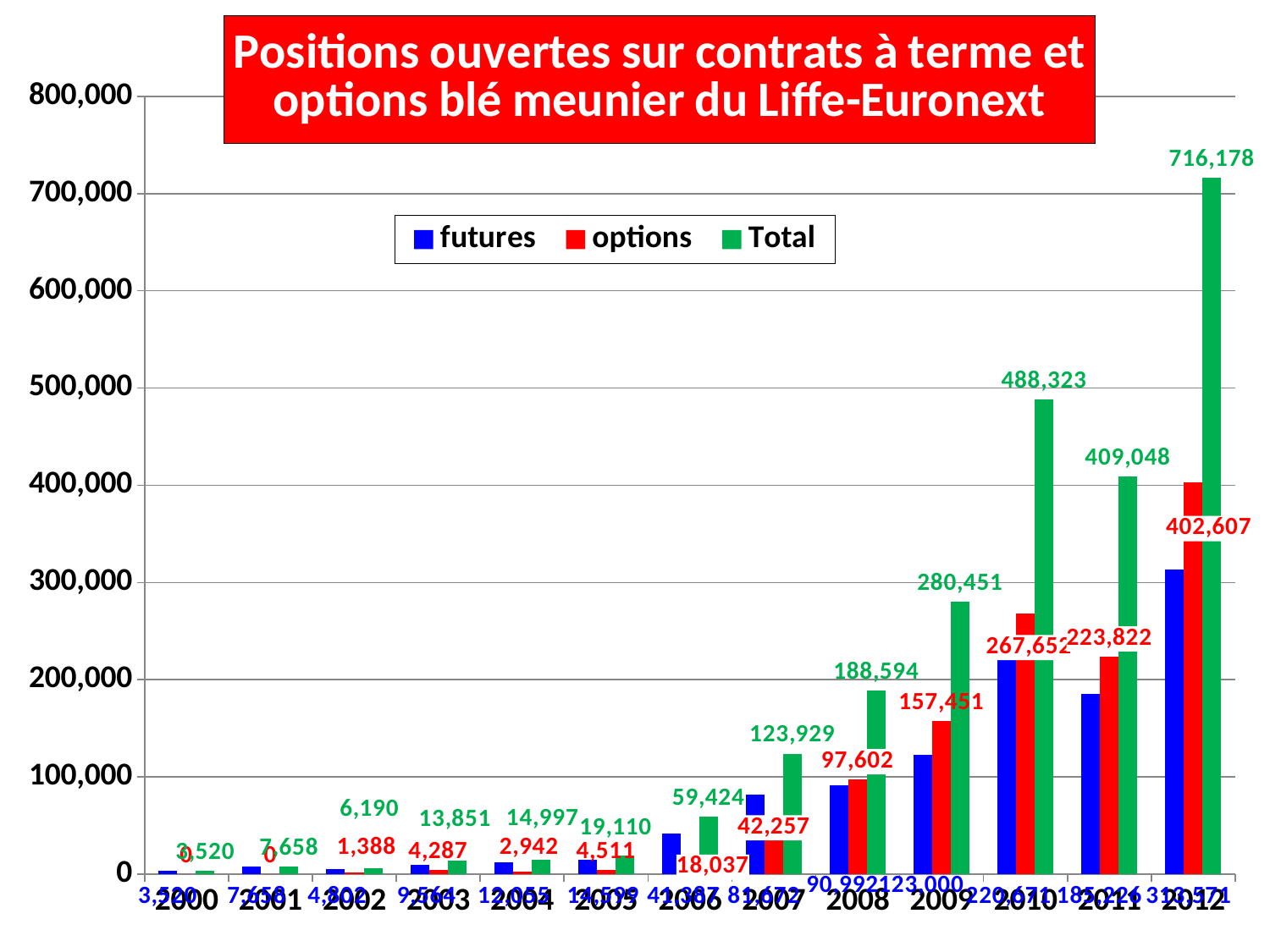

### Chart: Positions ouvertes sur contrats à terme et options blé meunier du Liffe-Euronext

| Category | futures | options | Total |
|---|---|---|---|
| 2000 | 3520.0 | 0.0 | 3520.0 |
| 2001 | 7658.0 | 0.0 | 7658.0 |
| 2002 | 4802.0 | 1388.0 | 6190.0 |
| 2003 | 9564.0 | 4287.0 | 13851.0 |
| 2004 | 12055.0 | 2942.0 | 14997.0 |
| 2005 | 14599.0 | 4511.0 | 19110.0 |
| 2006 | 41387.0 | 18037.0 | 59424.0 |
| 2007 | 81672.0 | 42257.0 | 123929.0 |
| 2008 | 90992.0 | 97602.0 | 188594.0 |
| 2009 | 123000.0 | 157451.0 | 280451.0 |
| 2010 | 220671.0 | 267652.0 | 488323.0 |
| 2011 | 185226.0 | 223822.0 | 409048.0 |
| 2012 | 313571.0 | 402607.0 | 716178.0 |